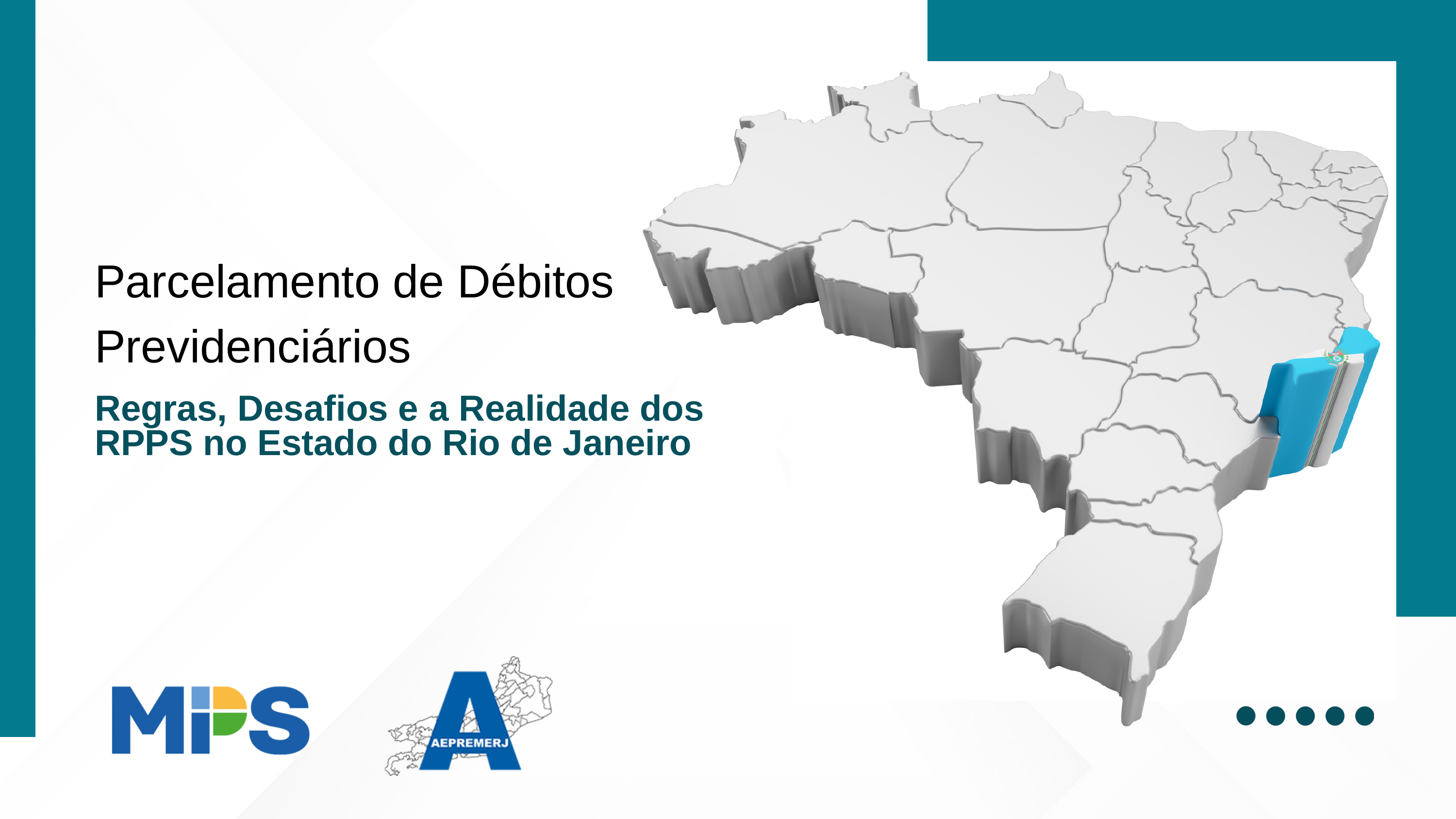

Parcelamento de Débitos Previdenciários
Regras, Desafios e a Realidade dos RPPS no Estado do Rio de Janeiro